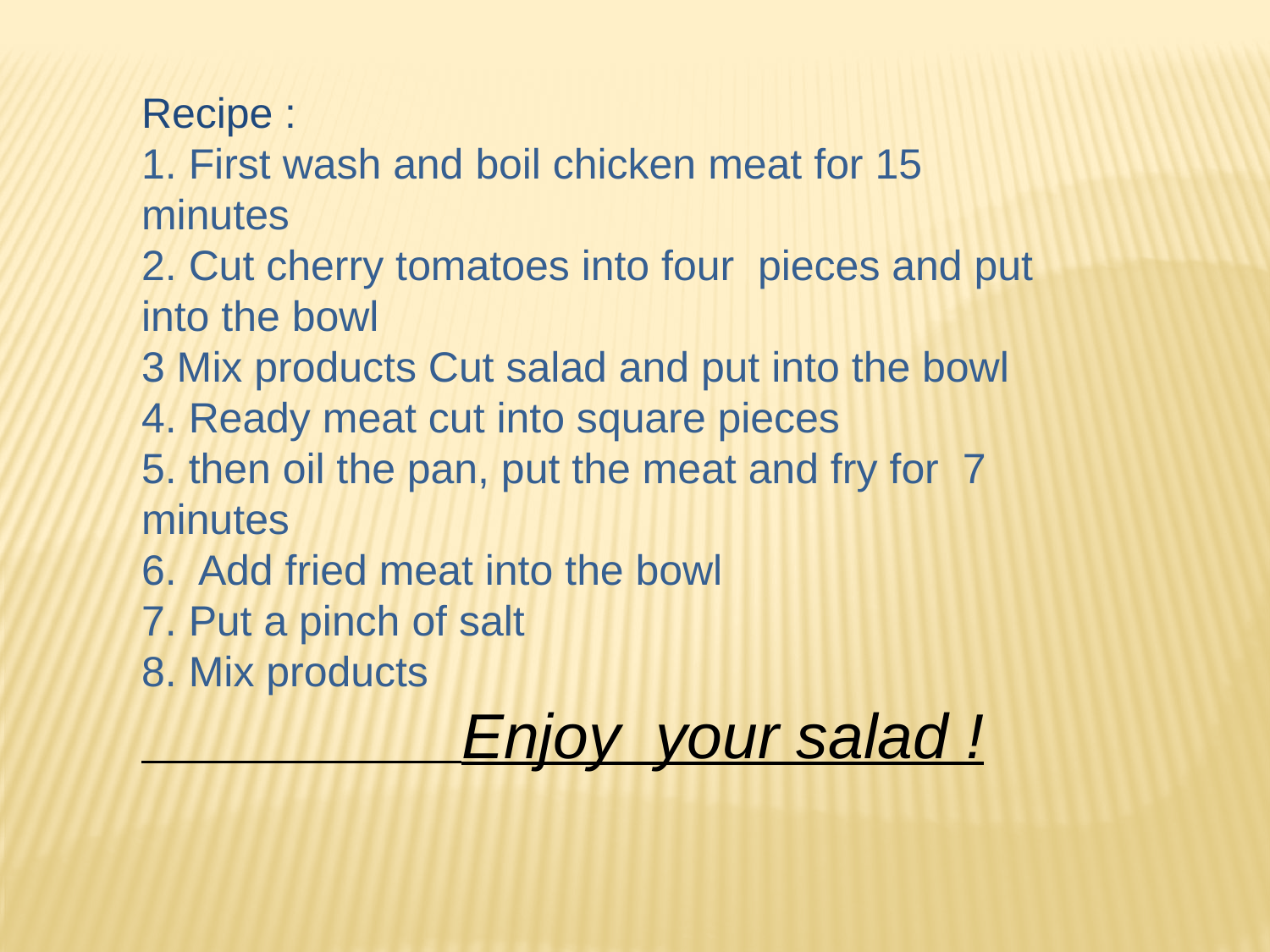

Recipe :
1. First wash and boil chicken meat for 15 minutes
2. Cut cherry tomatoes into four  pieces and put into the bowl
3 Mix products Cut salad and put into the bowl
4. Ready meat cut into square pieces
5. then oil the pan, put the meat and fry for  7 minutes
6.  Add fried meat into the bowl
7. Put a pinch of salt
8. Mix products
                           Enjoy  your salad !